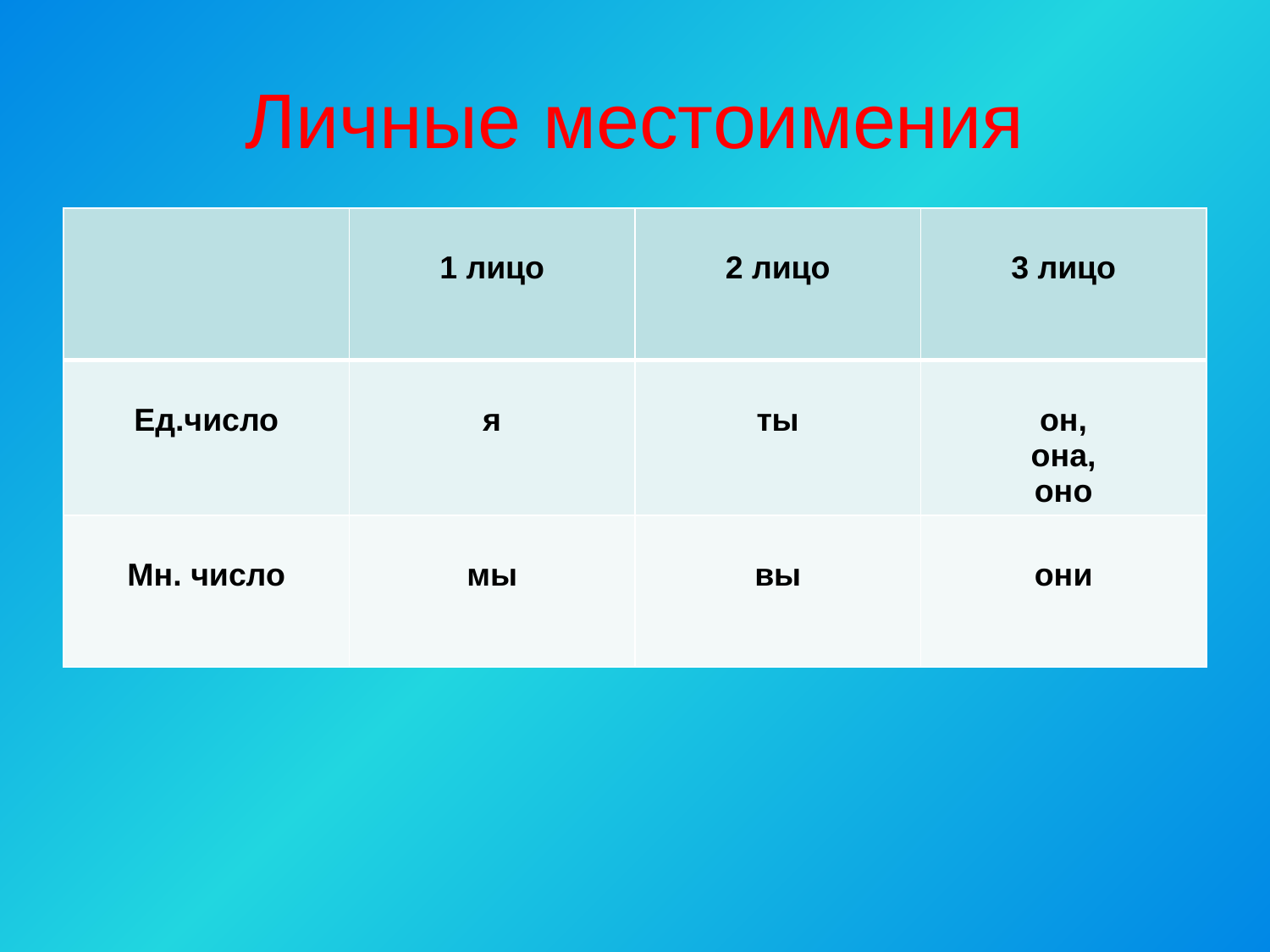

# Личные местоимения
|  | 1 лицо | 2 лицо | 3 лицо |
| --- | --- | --- | --- |
| Ед.число | я | ты | он, она, оно |
| Мн. число | мы | вы | они |